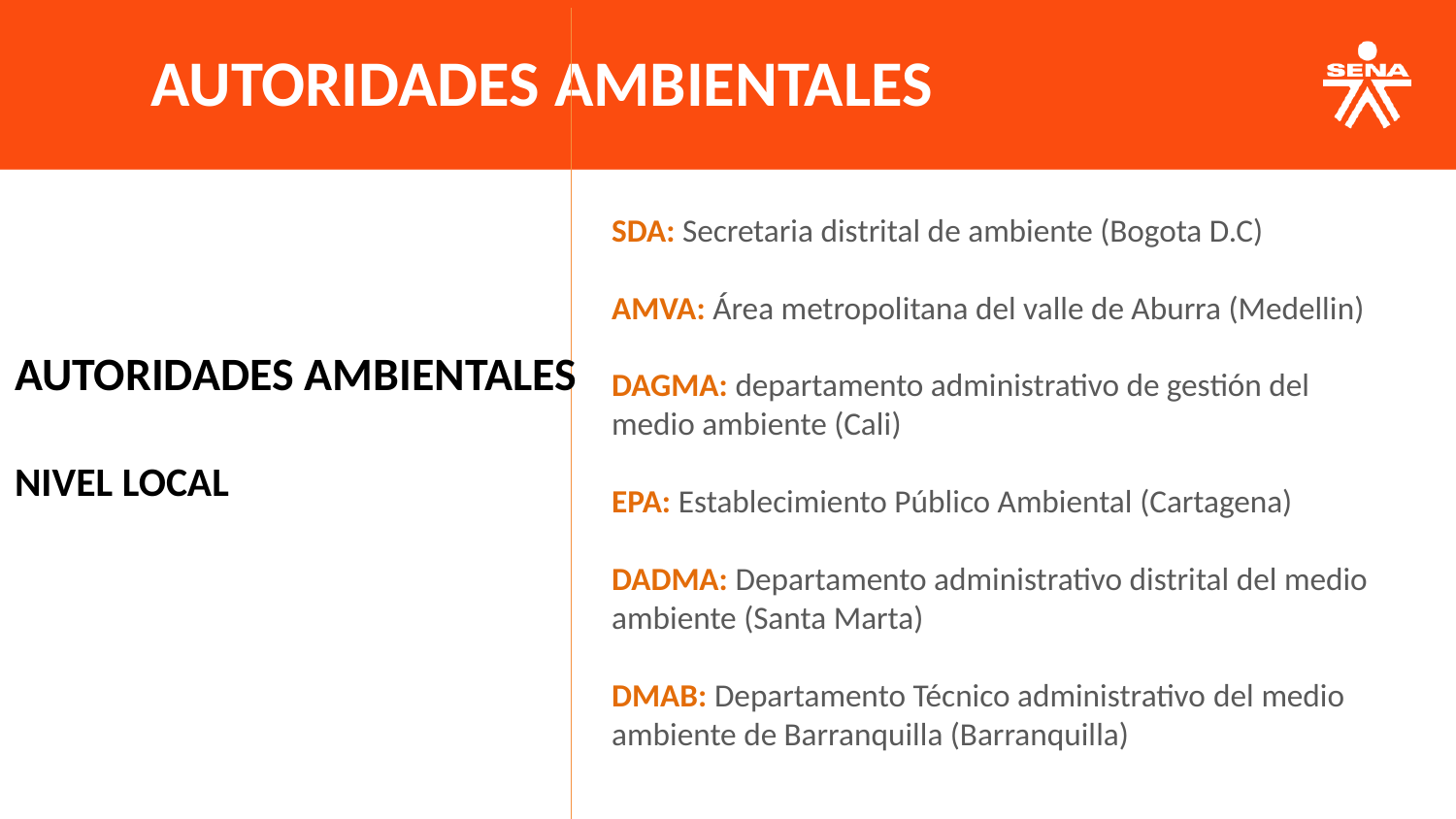

AUTORIDADES AMBIENTALES
SDA: Secretaria distrital de ambiente (Bogota D.C)

AMVA: Área metropolitana del valle de Aburra (Medellin)

DAGMA: departamento administrativo de gestión del medio ambiente (Cali)

EPA: Establecimiento Público Ambiental (Cartagena)

DADMA: Departamento administrativo distrital del medio ambiente (Santa Marta)

DMAB: Departamento Técnico administrativo del medio ambiente de Barranquilla (Barranquilla)
AUTORIDADES AMBIENTALES
NIVEL LOCAL